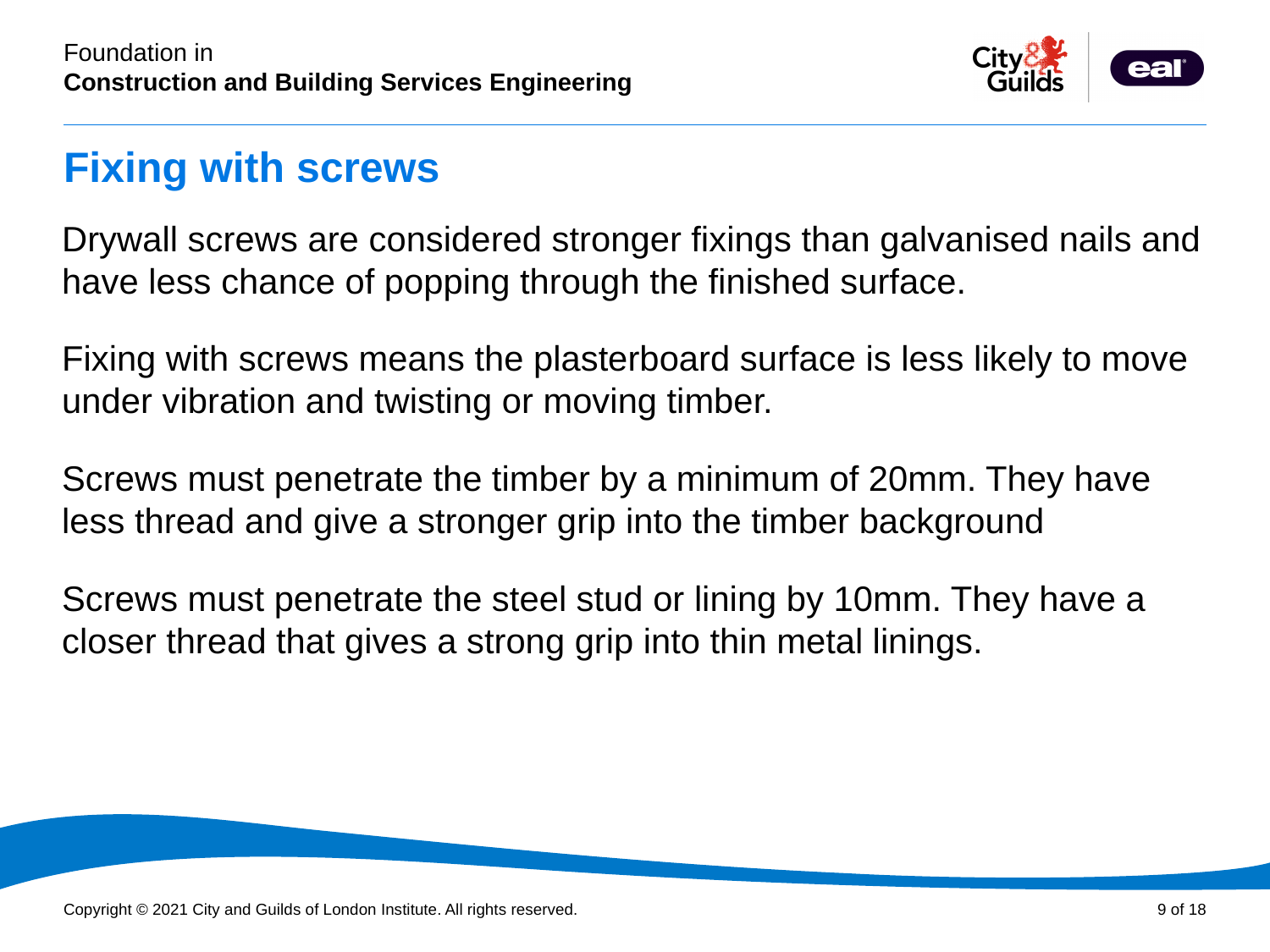

# Fixing with screws
Drywall screws are considered stronger ﬁxings than galvanised nails and have less chance of popping through the ﬁnished surface.
Fixing with screws means the plasterboard surface is less likely to move under vibration and twisting or moving timber.
Screws must penetrate the timber by a minimum of 20mm. They have less thread and give a stronger grip into the timber background
Screws must penetrate the steel stud or lining by 10mm. They have a closer thread that gives a strong grip into thin metal linings.